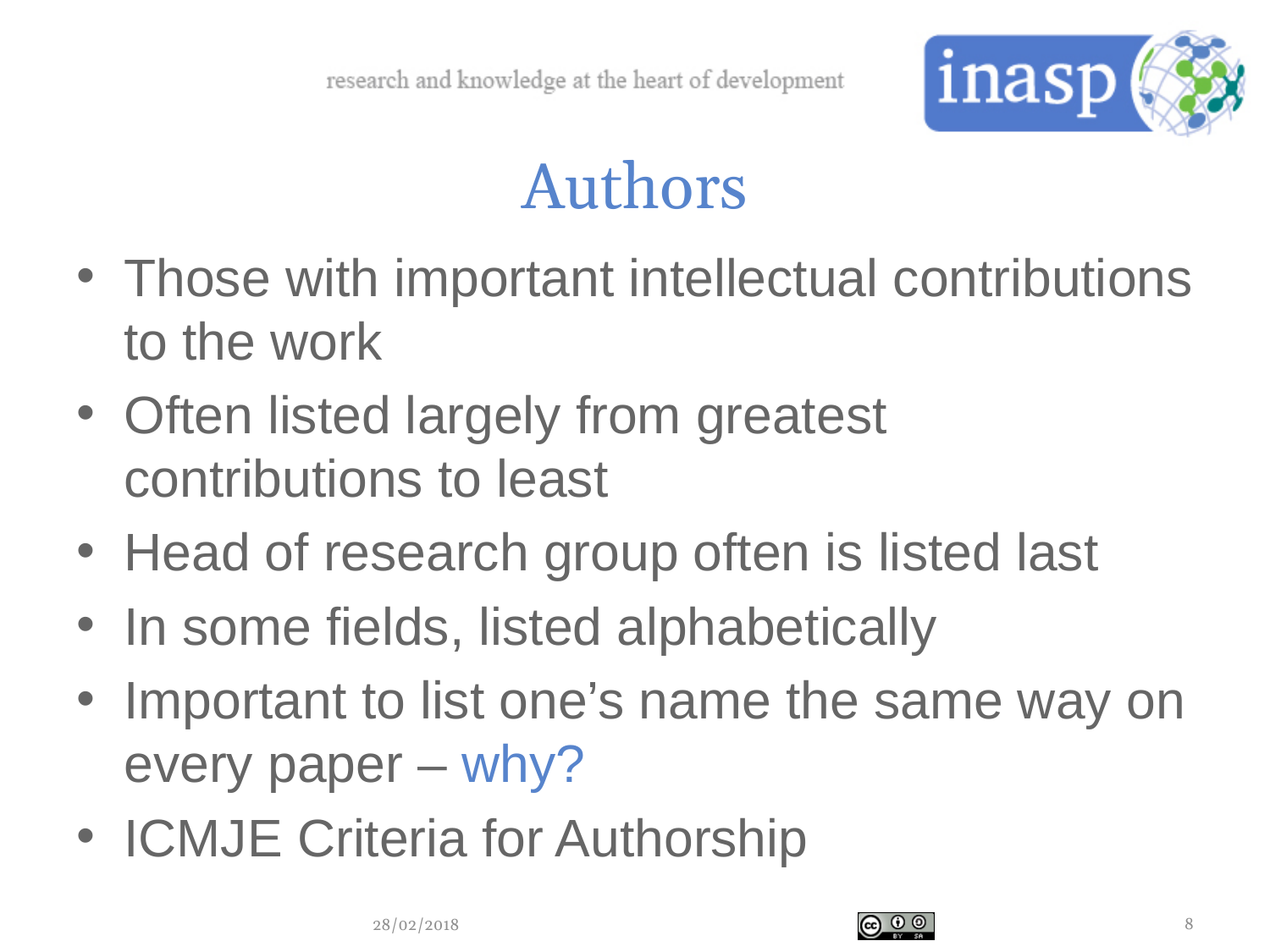

Authors
Those with important intellectual contributions to the work
Often listed largely from greatest contributions to least
Head of research group often is listed last
In some fields, listed alphabetically
Important to list one’s name the same way on every paper – why?
ICMJE Criteria for Authorship

28/02/2018

8